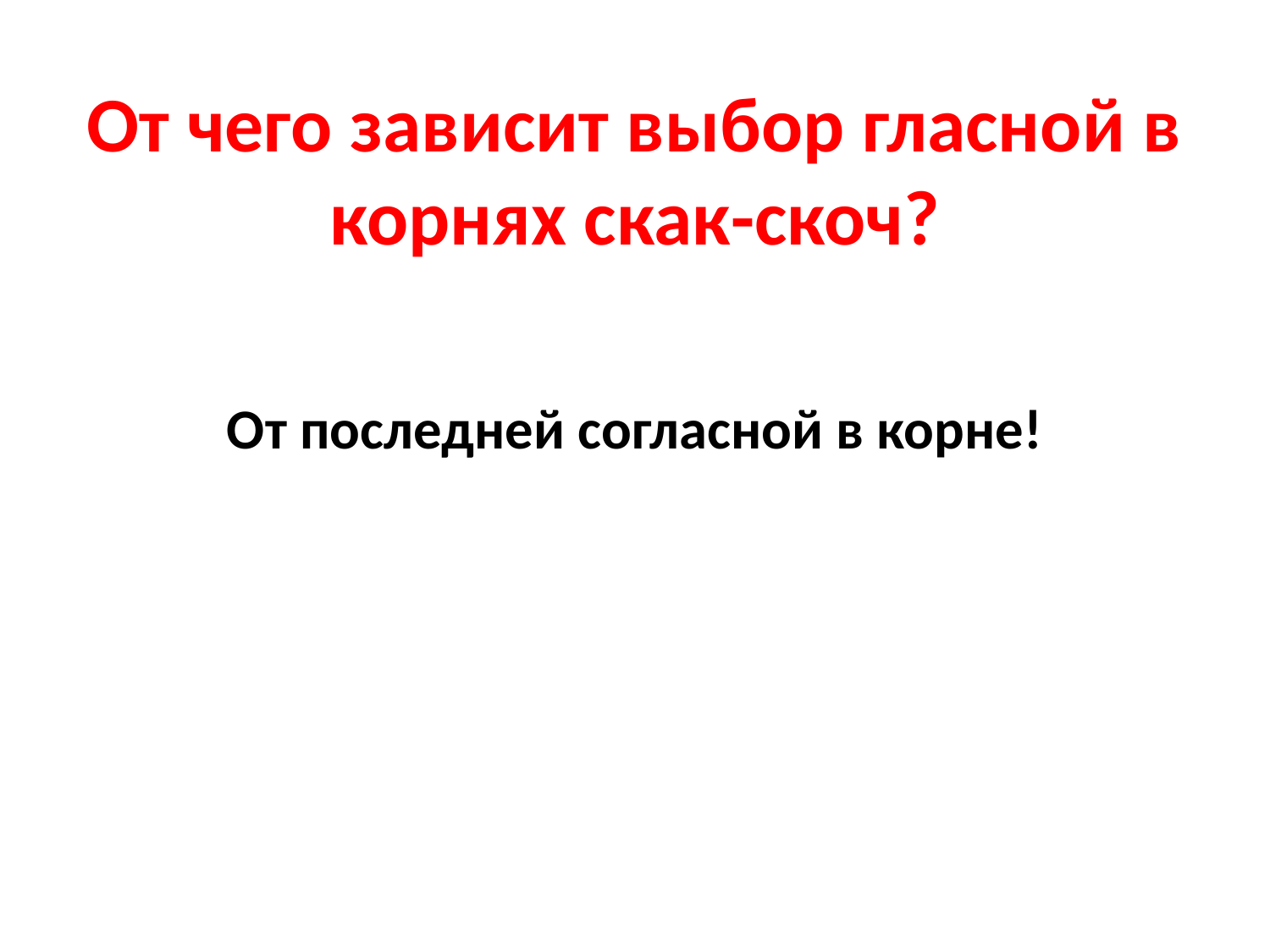

# От чего зависит выбор гласной в корнях скак-скоч?
От последней согласной в корне!